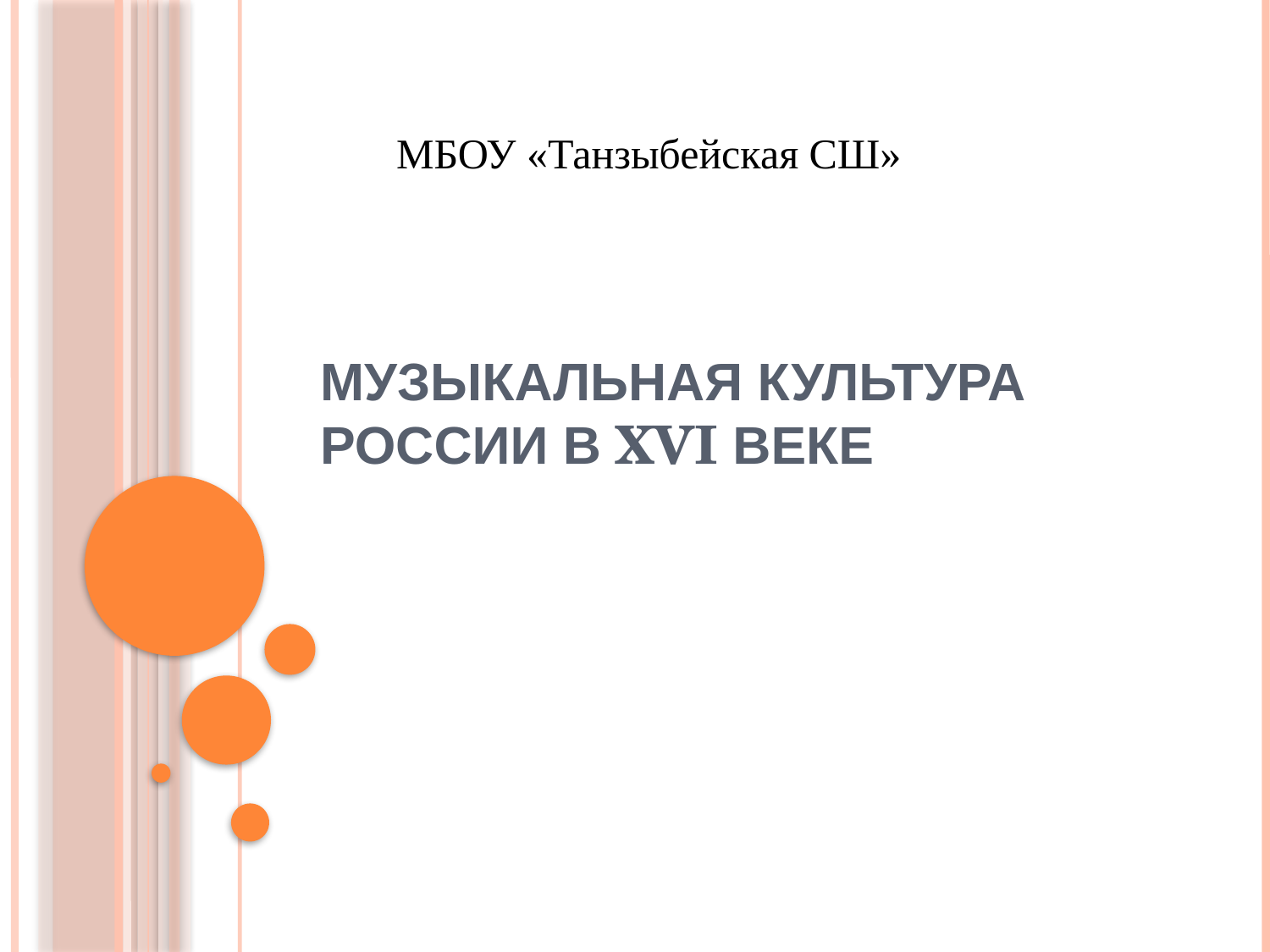

МБОУ «Танзыбейская СШ»
# Музыкальная культура России в XVI веке